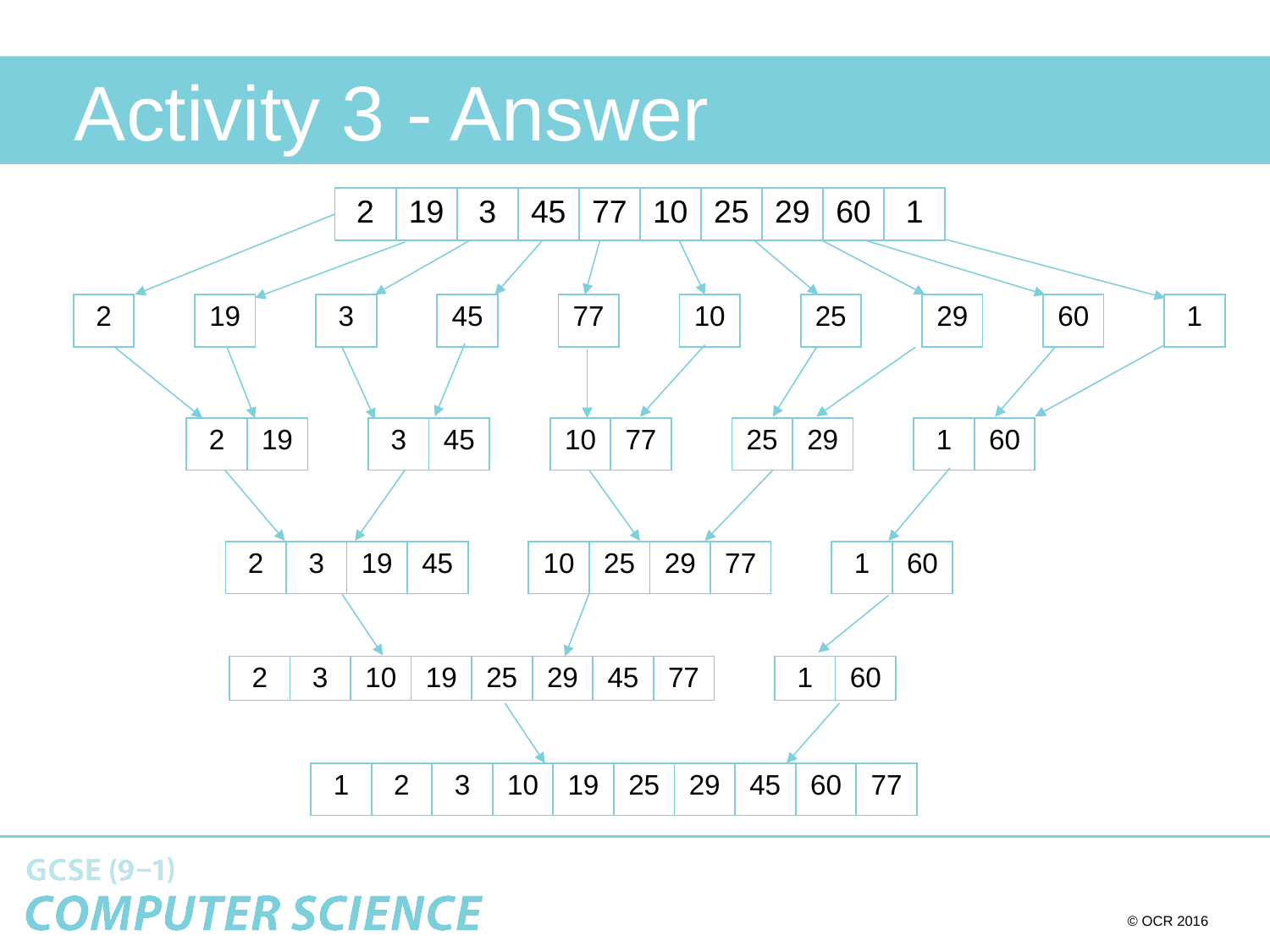

# Activity 3 - Answer
| 2 | 19 | 3 | 45 | 77 | 10 | 25 | 29 | 60 | 1 |
| --- | --- | --- | --- | --- | --- | --- | --- | --- | --- |

| 2 |  | 19 |  | 3 |  | 45 |  | 77 |  | 10 |  | 25 |  | 29 |  | 60 |  | 1 |
| --- | --- | --- | --- | --- | --- | --- | --- | --- | --- | --- | --- | --- | --- | --- | --- | --- | --- | --- |
| 2 | 19 |  | 3 | 45 |  | 10 | 77 |  | 25 | 29 |  | 1 | 60 |
| --- | --- | --- | --- | --- | --- | --- | --- | --- | --- | --- | --- | --- | --- |
| 2 | 3 | 19 | 45 |  | 10 | 25 | 29 | 77 |  | 1 | 60 |
| --- | --- | --- | --- | --- | --- | --- | --- | --- | --- | --- | --- |
| 2 | 3 | 10 | 19 | 25 | 29 | 45 | 77 |  | 1 | 60 |  |
| --- | --- | --- | --- | --- | --- | --- | --- | --- | --- | --- | --- |
| 1 | 2 | 3 | 10 | 19 | 25 | 29 | 45 | 60 | 77 |
| --- | --- | --- | --- | --- | --- | --- | --- | --- | --- |